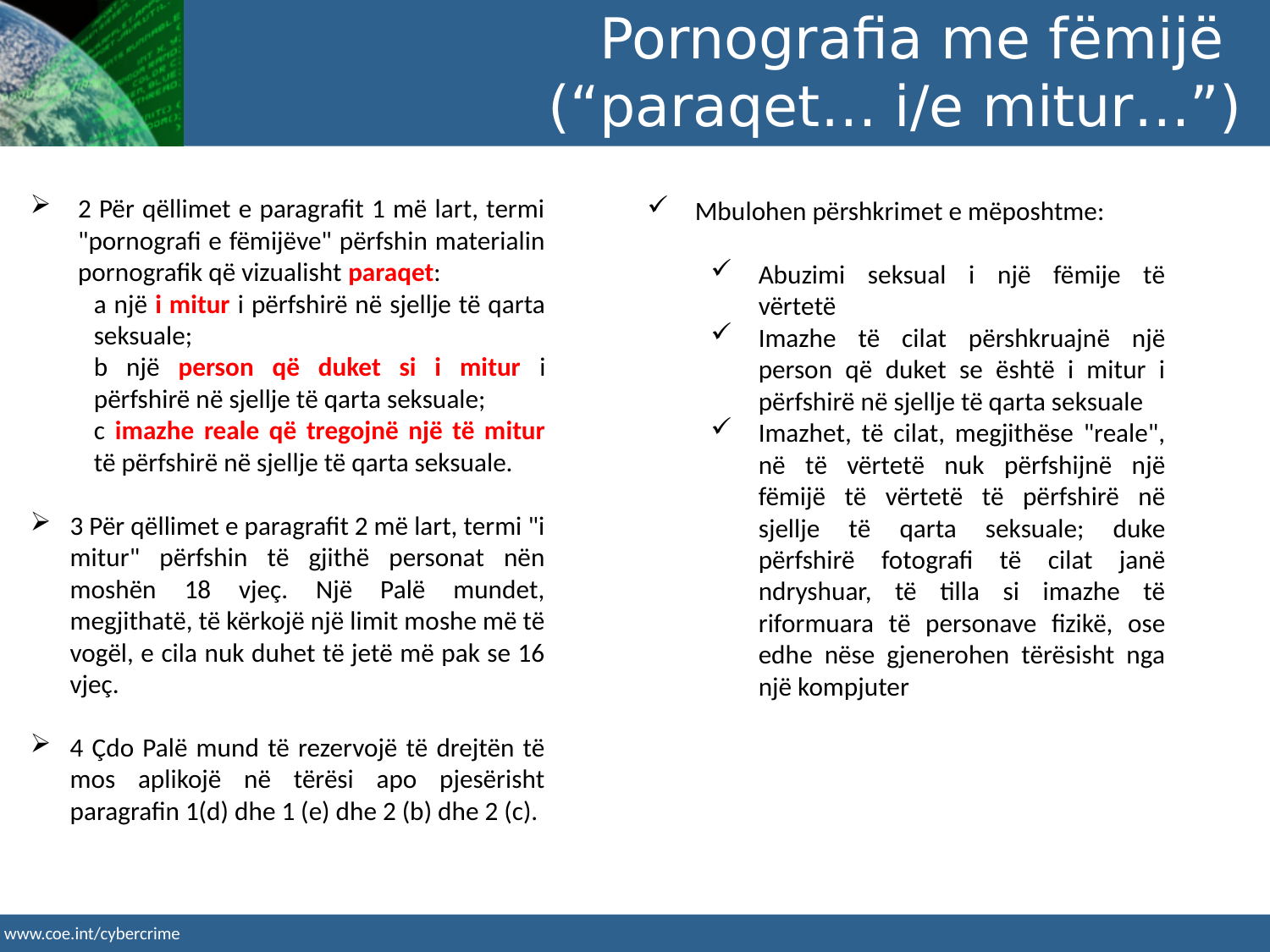

Pornografia me fëmijë
(“paraqet… i/e mitur…”)
2 Për qëllimet e paragrafit 1 më lart, termi "pornografi e fëmijëve" përfshin materialin pornografik që vizualisht paraqet:
a një i mitur i përfshirë në sjellje të qarta seksuale;
b një person që duket si i mitur i përfshirë në sjellje të qarta seksuale;
c imazhe reale që tregojnë një të mitur të përfshirë në sjellje të qarta seksuale.

3 Për qëllimet e paragrafit 2 më lart, termi "i mitur" përfshin të gjithë personat nën moshën 18 vjeç. Një Palë mundet, megjithatë, të kërkojë një limit moshe më të vogël, e cila nuk duhet të jetë më pak se 16 vjeç.

4 Çdo Palë mund të rezervojë të drejtën të mos aplikojë në tërësi apo pjesërisht paragrafin 1(d) dhe 1 (e) dhe 2 (b) dhe 2 (c).
Mbulohen përshkrimet e mëposhtme:

Abuzimi seksual i një fëmije të vërtetë
Imazhe të cilat përshkruajnë një person që duket se është i mitur i përfshirë në sjellje të qarta seksuale
Imazhet, të cilat, megjithëse "reale", në të vërtetë nuk përfshijnë një fëmijë të vërtetë të përfshirë në sjellje të qarta seksuale; duke përfshirë fotografi të cilat janë ndryshuar, të tilla si imazhe të riformuara të personave fizikë, ose edhe nëse gjenerohen tërësisht nga një kompjuter